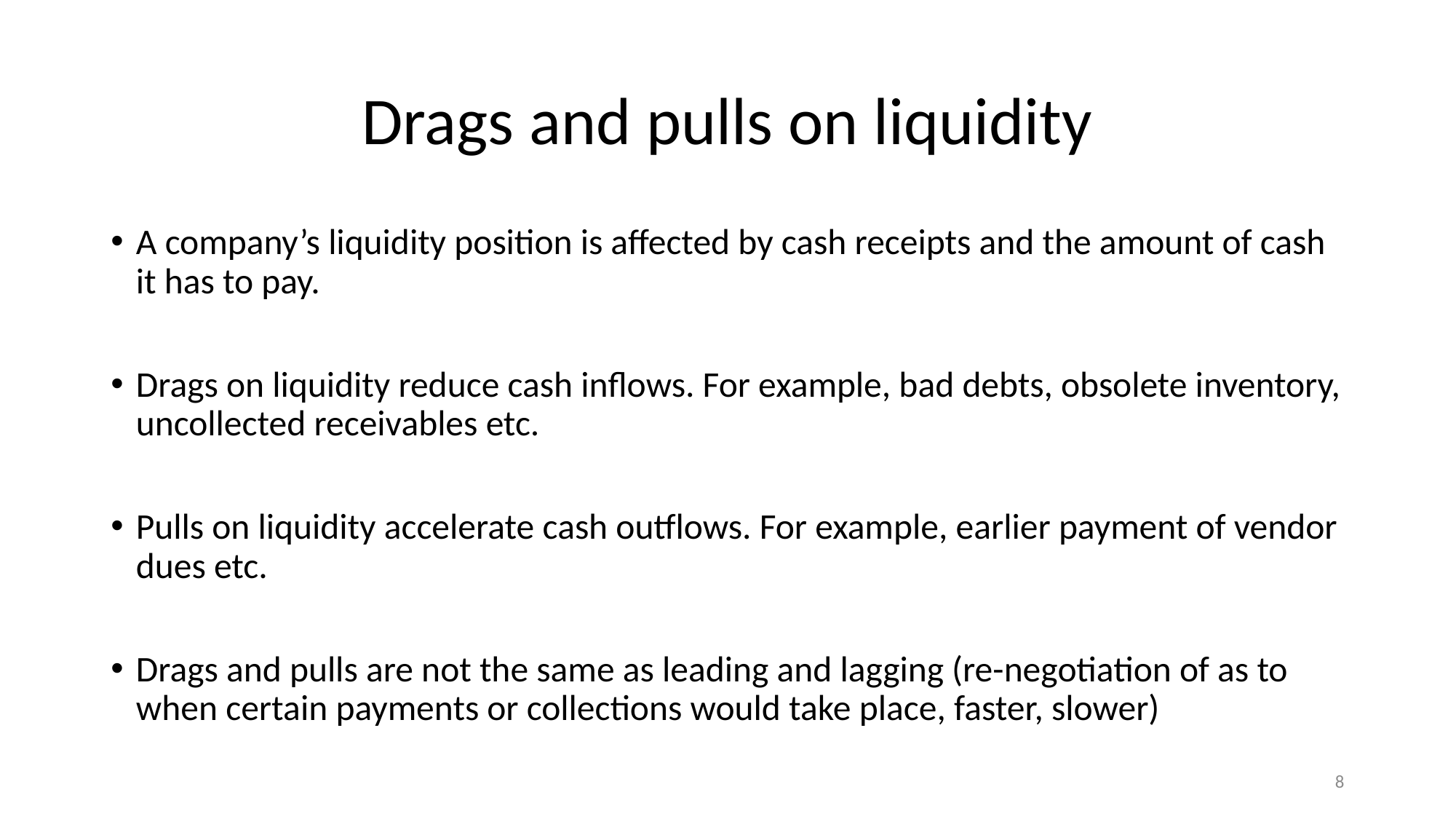

# Drags and pulls on liquidity
A company’s liquidity position is affected by cash receipts and the amount of cash it has to pay.

Drags on liquidity reduce cash inflows. For example, bad debts, obsolete inventory, uncollected receivables etc.

Pulls on liquidity accelerate cash outflows. For example, earlier payment of vendor dues etc.

Drags and pulls are not the same as leading and lagging (re-negotiation of as to when certain payments or collections would take place, faster, slower)

8